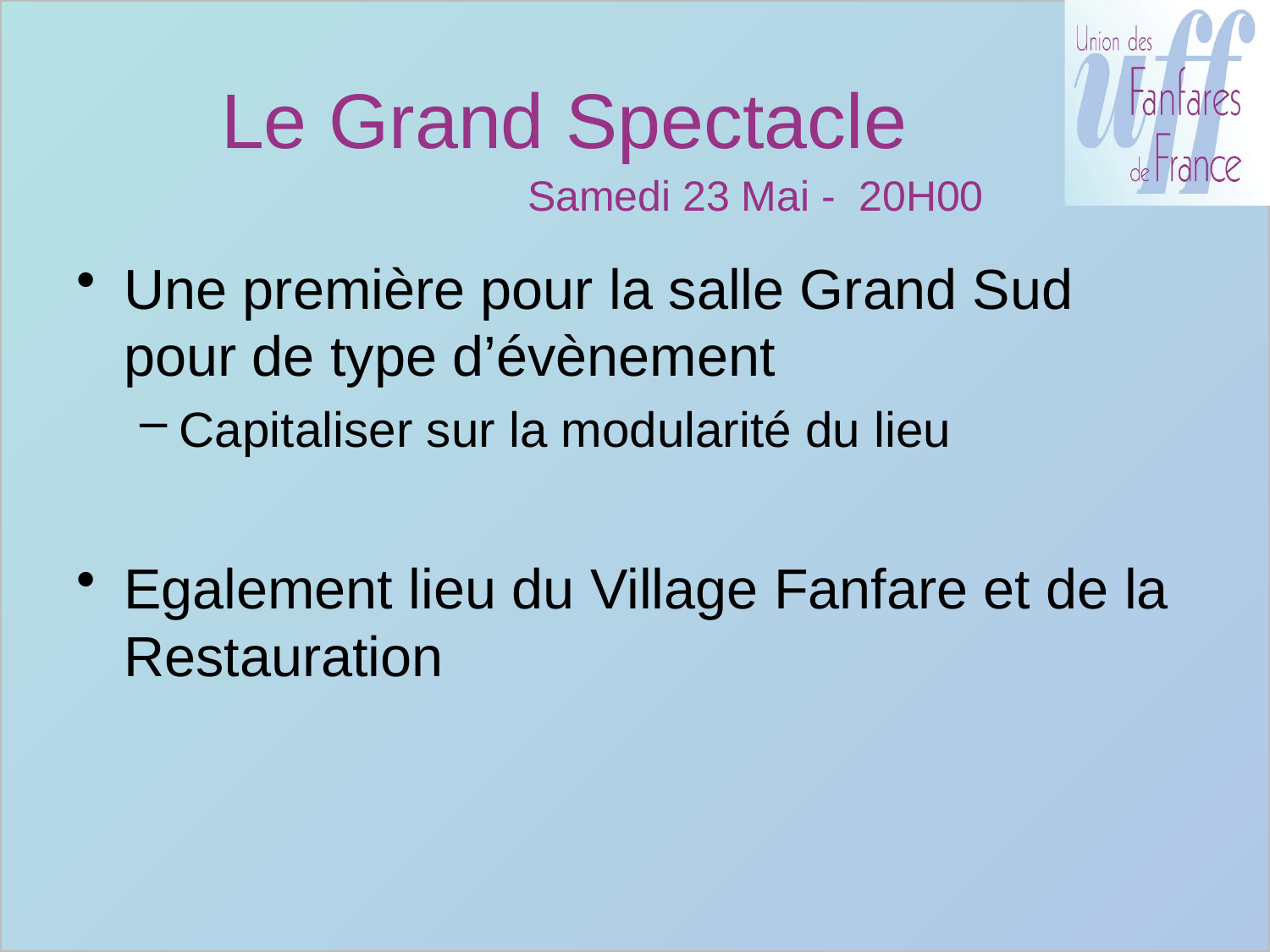

# Le Grand Spectacle
Samedi 23 Mai -  20H00
Une première pour la salle Grand Sud pour de type d’évènement
Capitaliser sur la modularité du lieu

Egalement lieu du Village Fanfare et de la Restauration